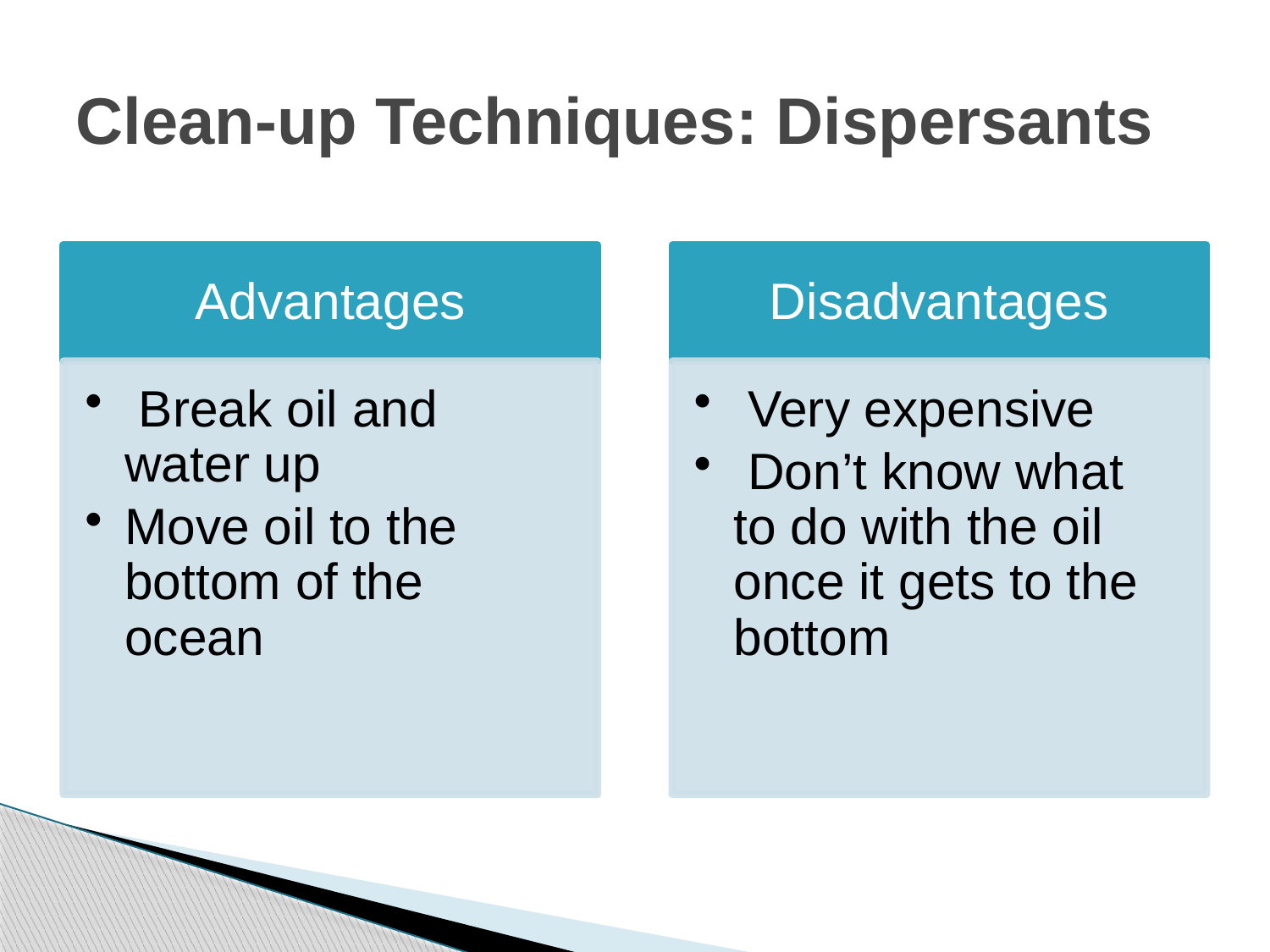

# Clean-up Techniques: Dispersants
Advantages
 Break oil and water up
Move oil to the bottom of the ocean
Disadvantages
 Very expensive
 Don’t know what to do with the oil once it gets to the bottom